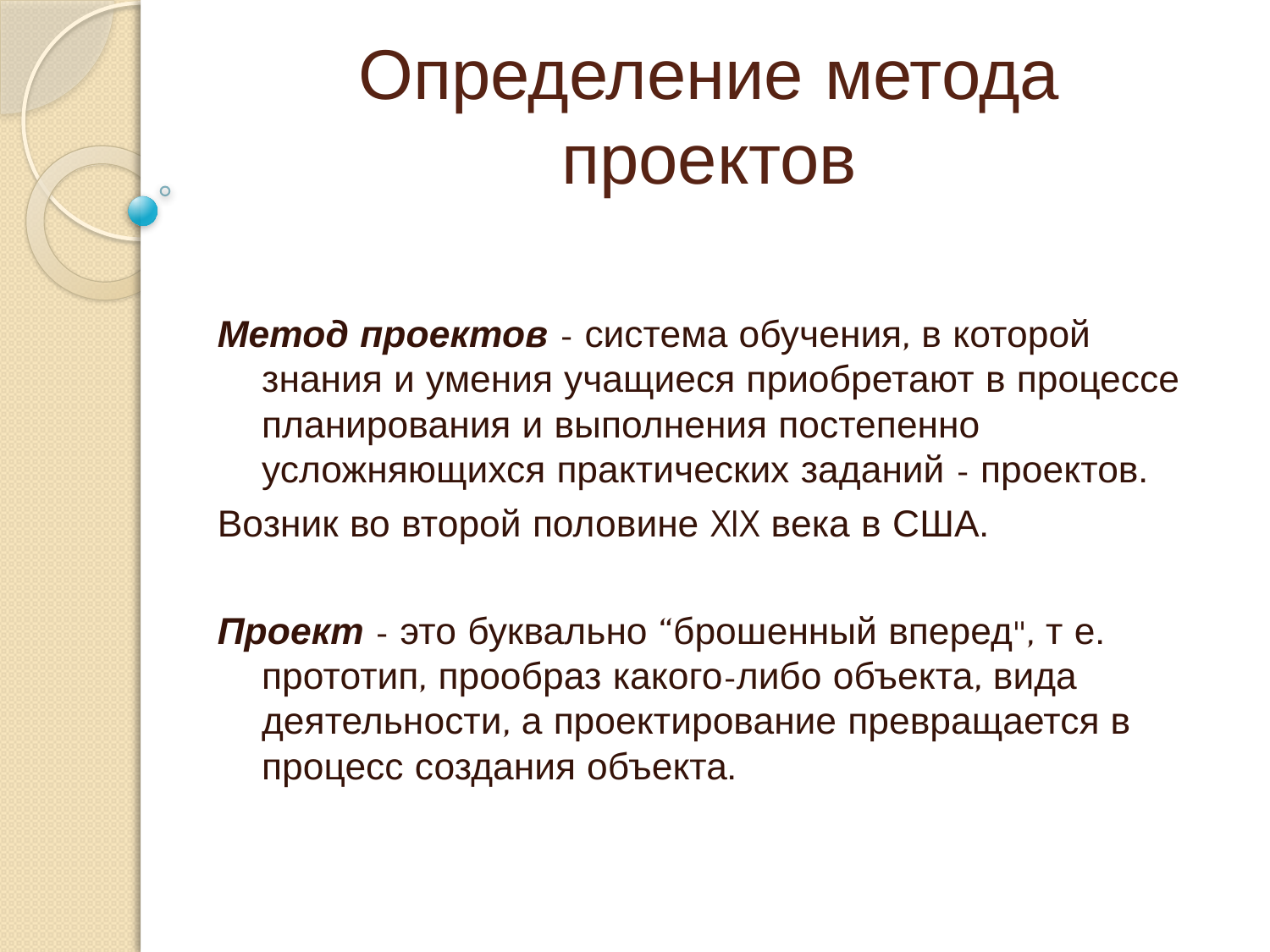

# Определение метода проектов

Метод проектов - система обучения, в которой знания и умения учащиеся приобретают в процессе планирования и выполнения постепенно усложняющихся практических заданий - проектов.
Возник во второй половине XIX века в США.

Проект - это буквально “брошенный вперед", т е. прототип, прообраз какого-либо объекта, вида деятельности, а проектирование превращается в процесс создания объекта.